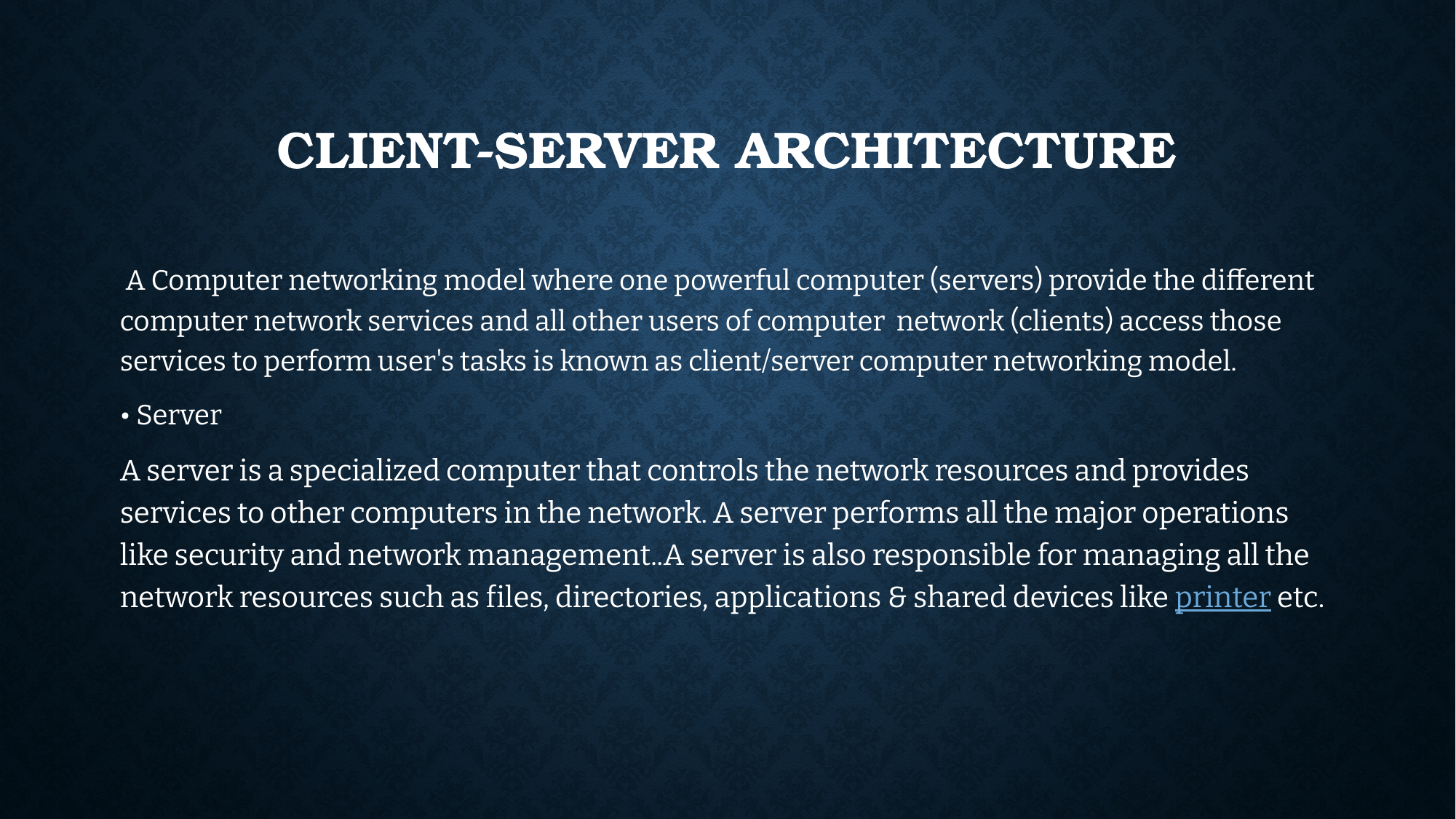

# Client-server architecture
 A Computer networking model where one powerful computer (servers) provide the different computer network services and all other users of computer  network (clients) access those services to perform user's tasks is known as client/server computer networking model.
• Server
A server is a specialized computer that controls the network resources and provides services to other computers in the network. A server performs all the major operations like security and network management..A server is also responsible for managing all the network resources such as files, directories, applications & shared devices like printer etc.